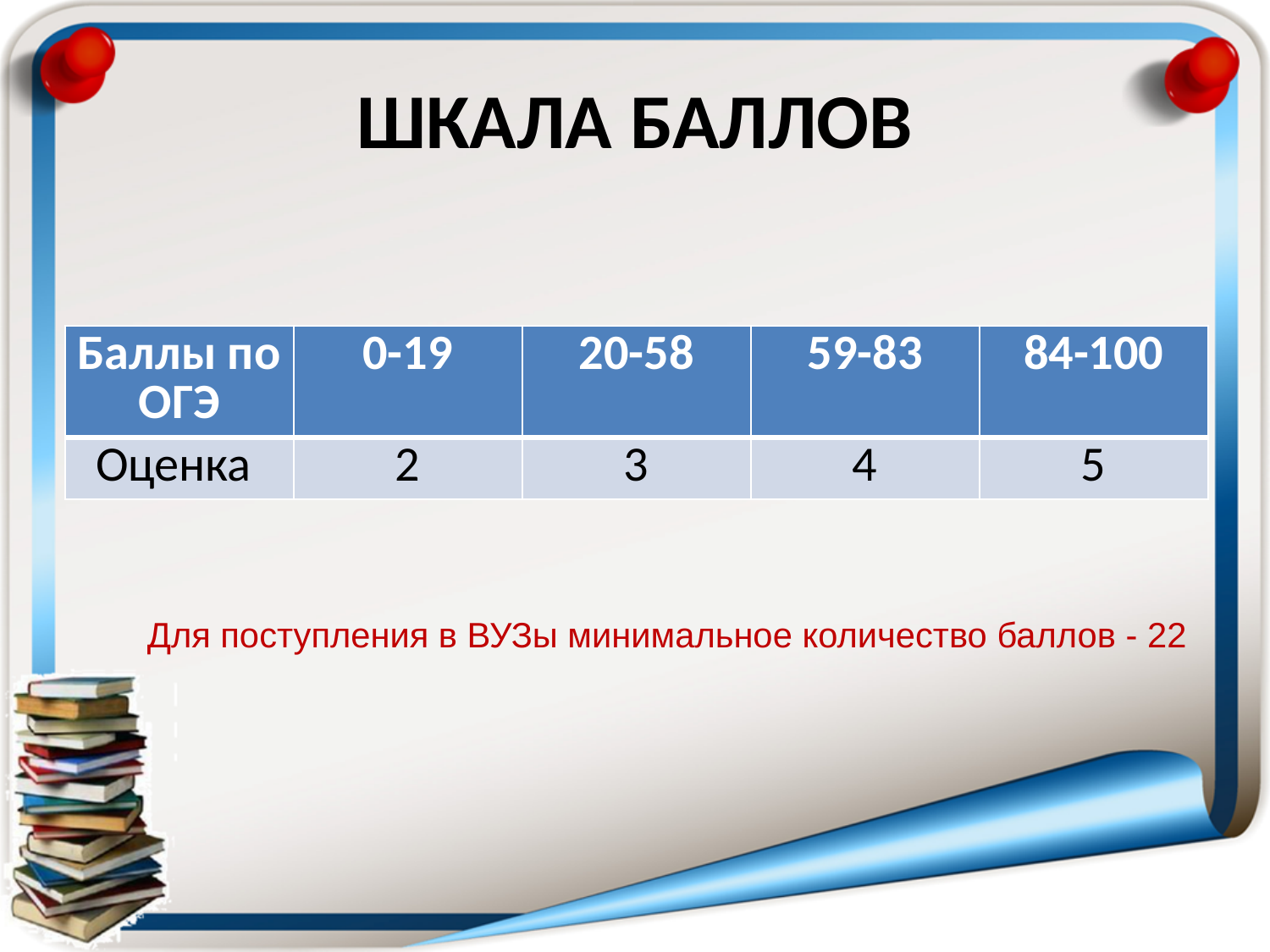

# ШКАЛА БАЛЛОВ
| Баллы по ОГЭ | 0-19 | 20-58 | 59-83 | 84-100 |
| --- | --- | --- | --- | --- |
| Оценка | 2 | 3 | 4 | 5 |
Для поступления в ВУЗы минимальное количество баллов - 22